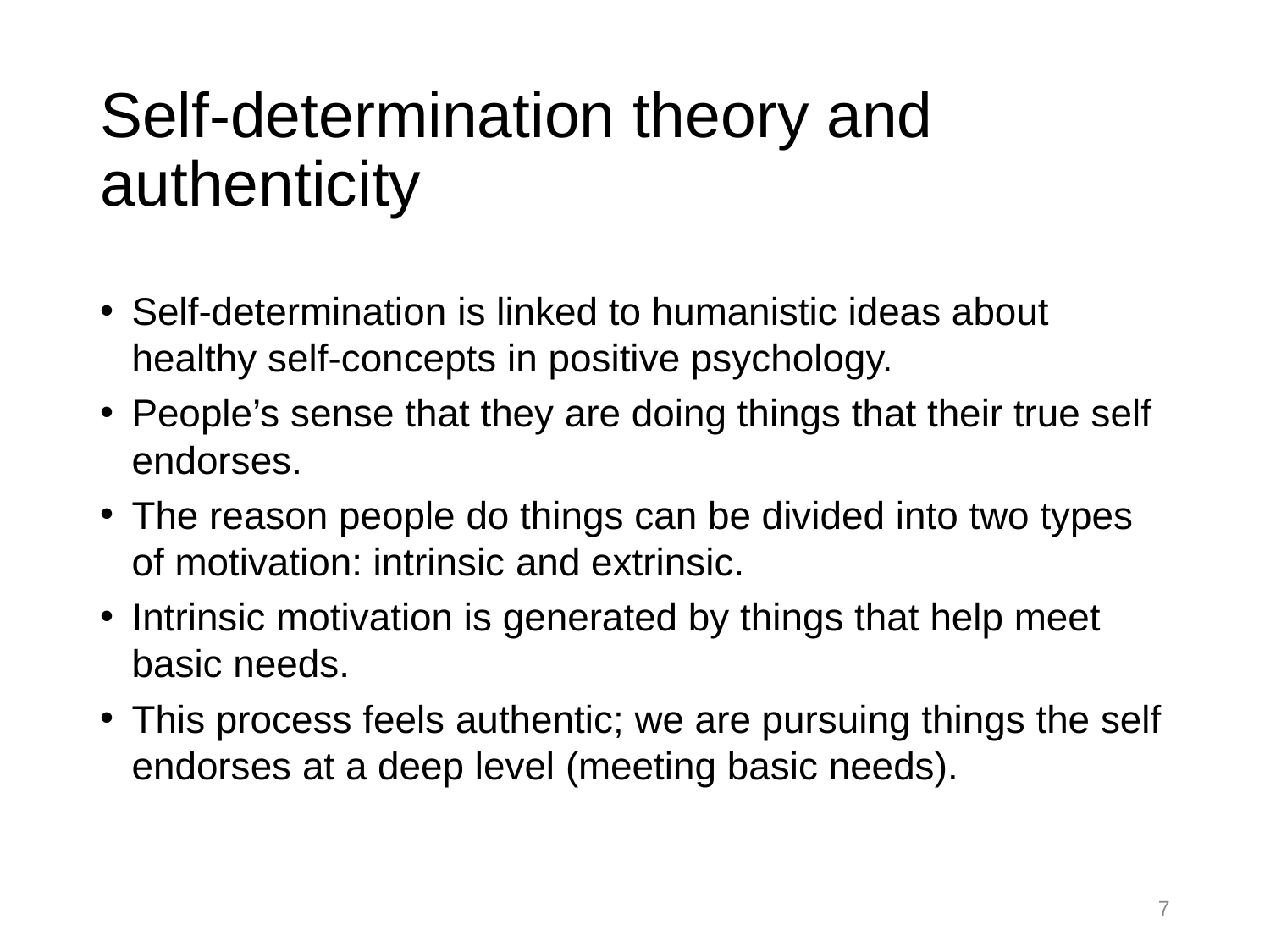

# Self-determination theory and authenticity
Self-determination is linked to humanistic ideas about healthy self-concepts in positive psychology.
People’s sense that they are doing things that their true self endorses.
The reason people do things can be divided into two types of motivation: intrinsic and extrinsic.
Intrinsic motivation is generated by things that help meet basic needs.
This process feels authentic; we are pursuing things the self endorses at a deep level (meeting basic needs).
7